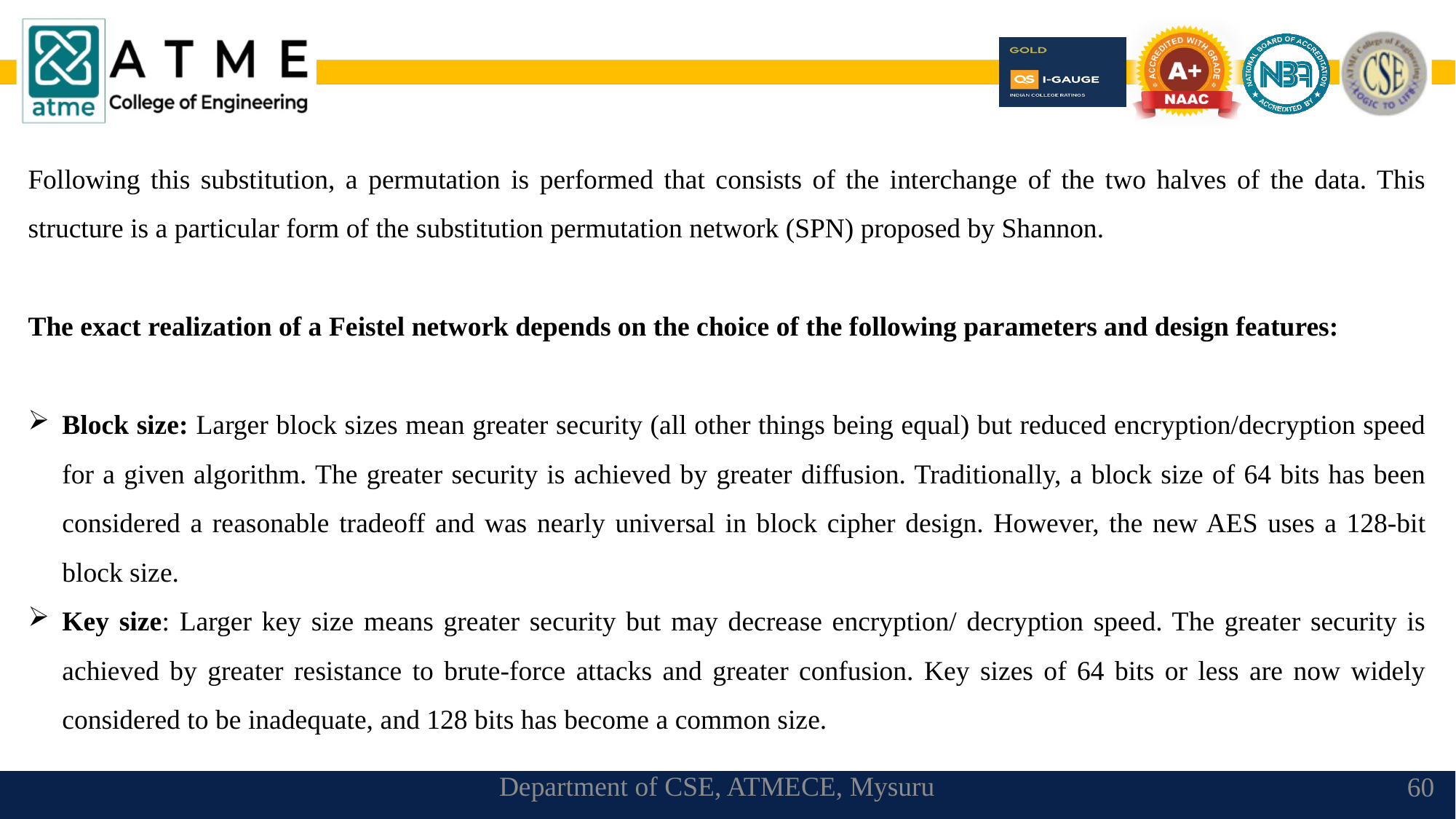

Following this substitution, a permutation is performed that consists of the interchange of the two halves of the data. This structure is a particular form of the substitution permutation network (SPN) proposed by Shannon.

The exact realization of a Feistel network depends on the choice of the following parameters and design features:

Block size: Larger block sizes mean greater security (all other things being equal) but reduced encryption/decryption speed for a given algorithm. The greater security is achieved by greater diffusion. Traditionally, a block size of 64 bits has been considered a reasonable tradeoff and was nearly universal in block cipher design. However, the new AES uses a 128-bit block size.
Key size: Larger key size means greater security but may decrease encryption/ decryption speed. The greater security is achieved by greater resistance to brute-force attacks and greater confusion. Key sizes of 64 bits or less are now widely considered to be inadequate, and 128 bits has become a common size.
Department of CSE, ATMECE, Mysuru
60